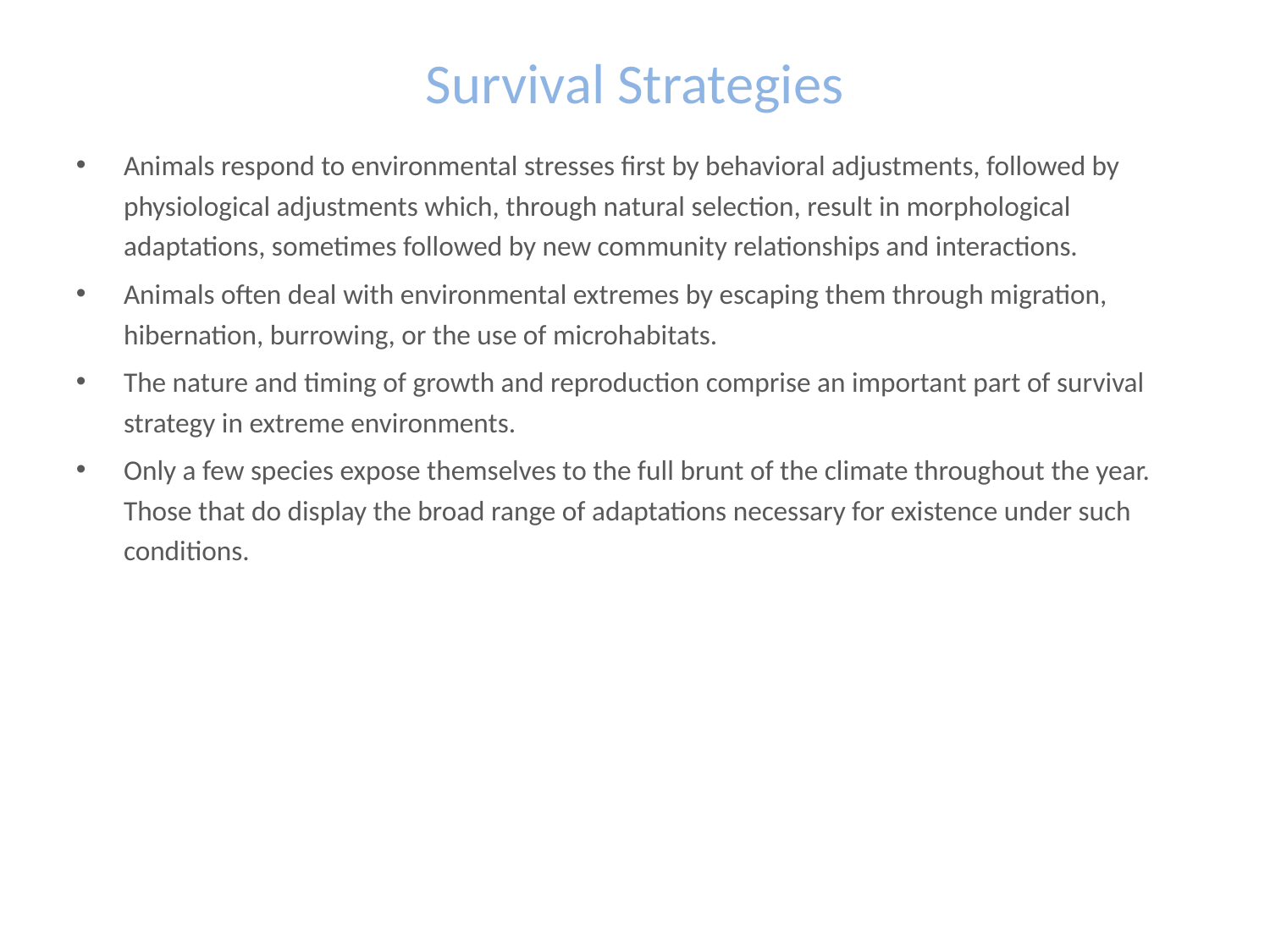

# Survival Strategies
Animals respond to environmental stresses first by behavioral adjustments, followed by physiological adjustments which, through natural selection, result in morphological adaptations, sometimes followed by new community relationships and interactions.
Animals often deal with environmental extremes by escaping them through migration, hibernation, burrowing, or the use of microhabitats.
The nature and timing of growth and reproduction comprise an important part of survival strategy in extreme environments.
Only a few species expose themselves to the full brunt of the climate throughout the year. Those that do display the broad range of adaptations necessary for existence under such conditions.